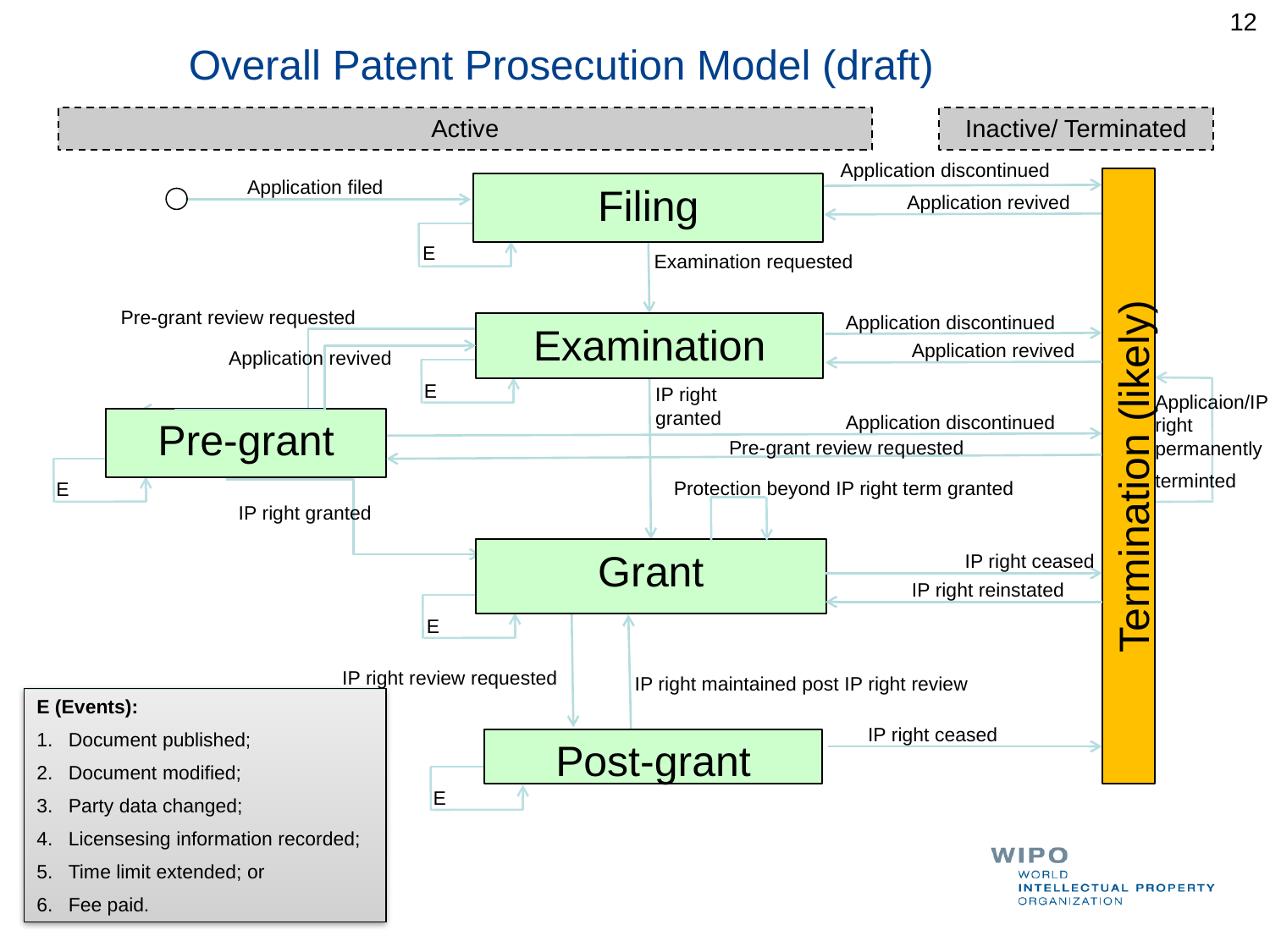

12
# Overall Patent Prosecution Model (draft)
Active
Inactive/ Terminated
Application discontinued
Application filed
Filing

Application revived
E
Examination requested
Pre-grant review requested
Application discontinued
Examination
Application revived
Application revived
IP right granted
E
Applicaion/IP right permanently
terminted
Pre-grant
Application discontinued
Pre-grant review requested
Termination (likely)
Protection beyond IP right term granted
E
IP right granted
Grant
IP right ceased
IP right reinstated
E
IP right review requested
IP right maintained post IP right review
E (Events):
Document published;
Document modified;
Party data changed;
Licensesing information recorded;
Time limit extended; or
Fee paid.
IP right ceased
Post-grant
E